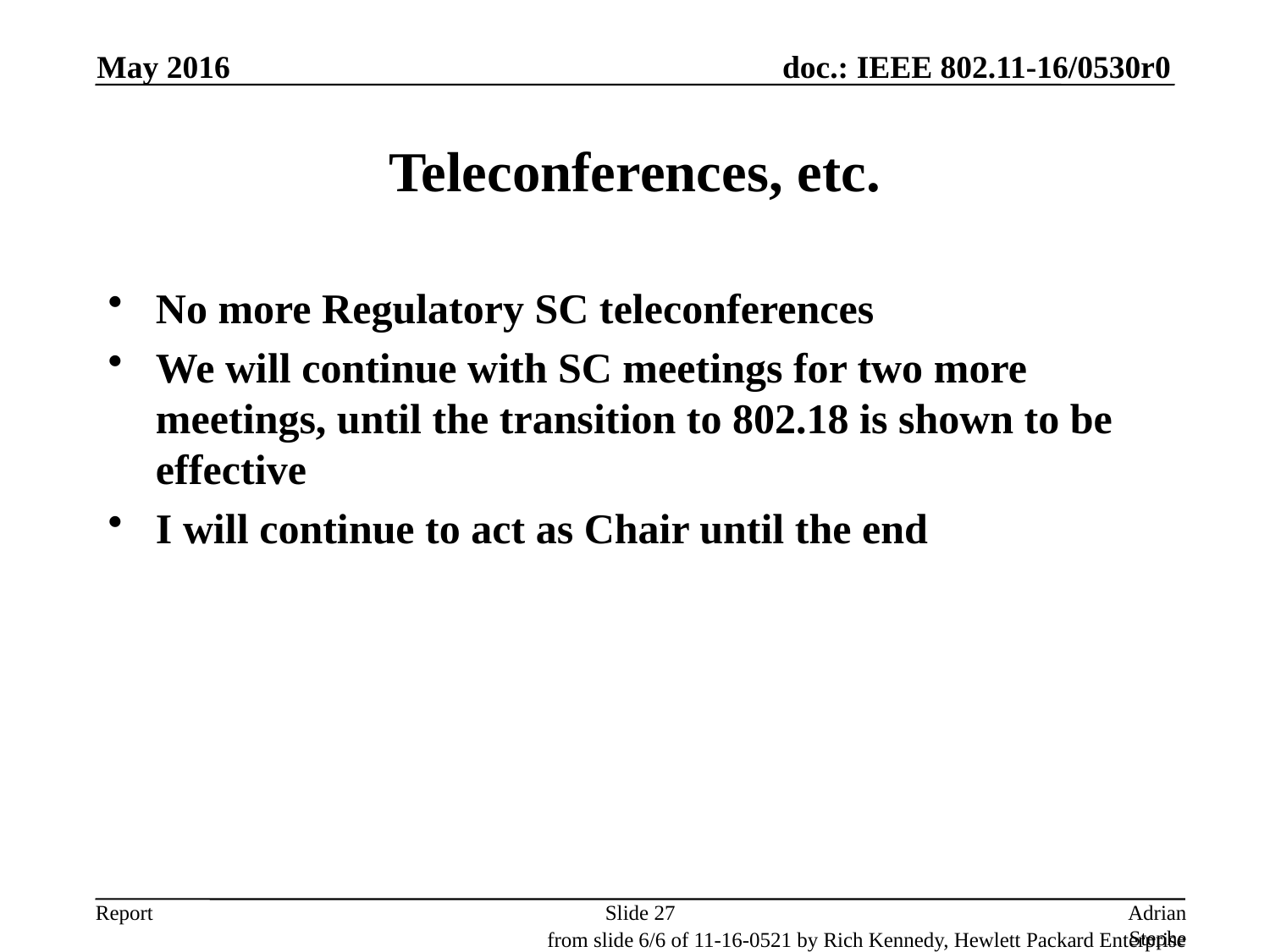

May 2016
# Teleconferences, etc.
No more Regulatory SC teleconferences
We will continue with SC meetings for two more meetings, until the transition to 802.18 is shown to be effective
I will continue to act as Chair until the end
Slide 27
Adrian Stephens, Intel Corporation
from slide 6/6 of 11-16-0521 by Rich Kennedy, Hewlett Packard Enterprise